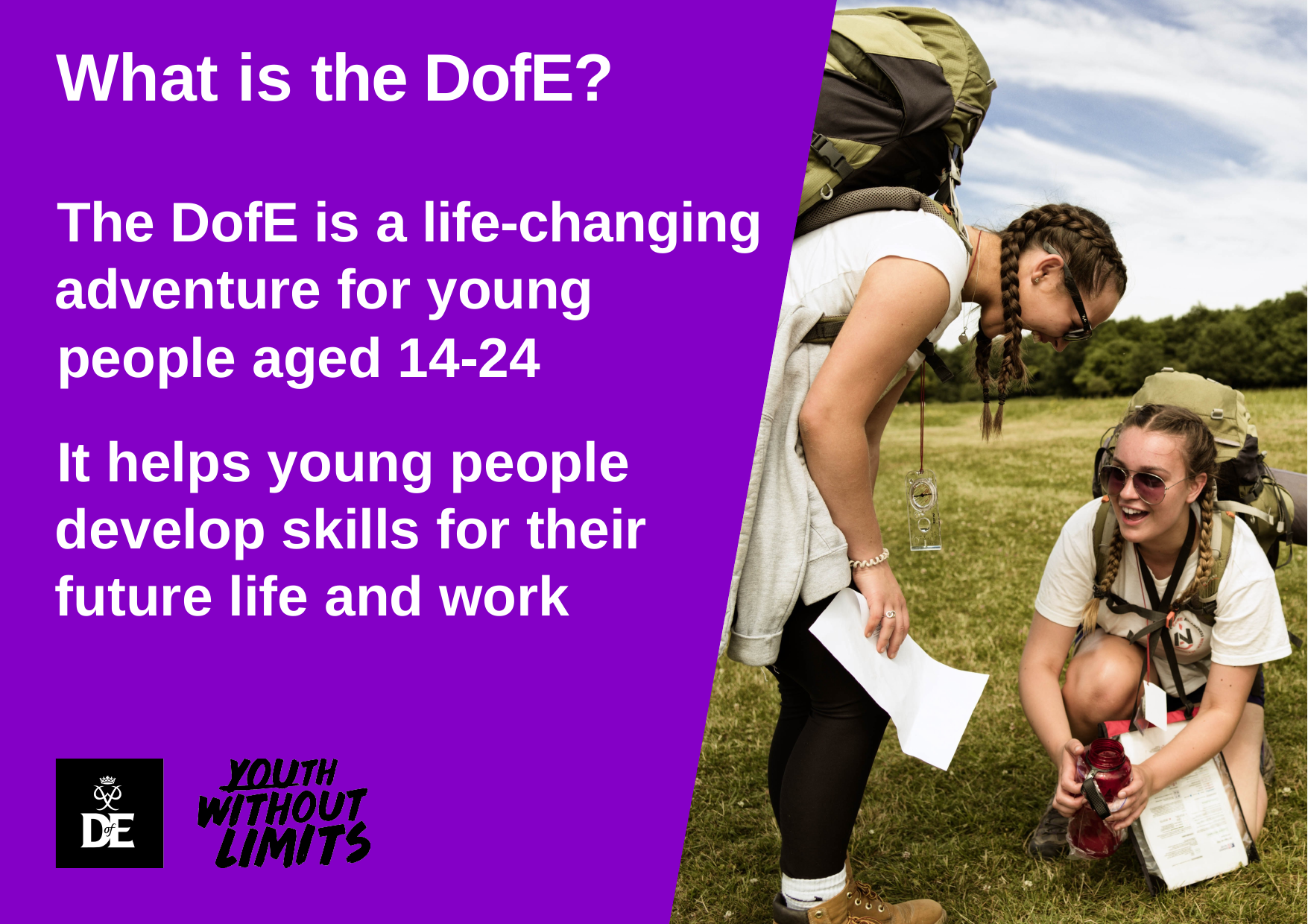

# What is the DofE?
The DofE is a life-changing 
adventure for young
people aged 14-24
It helps young people 
develop skills for their 
future life and work